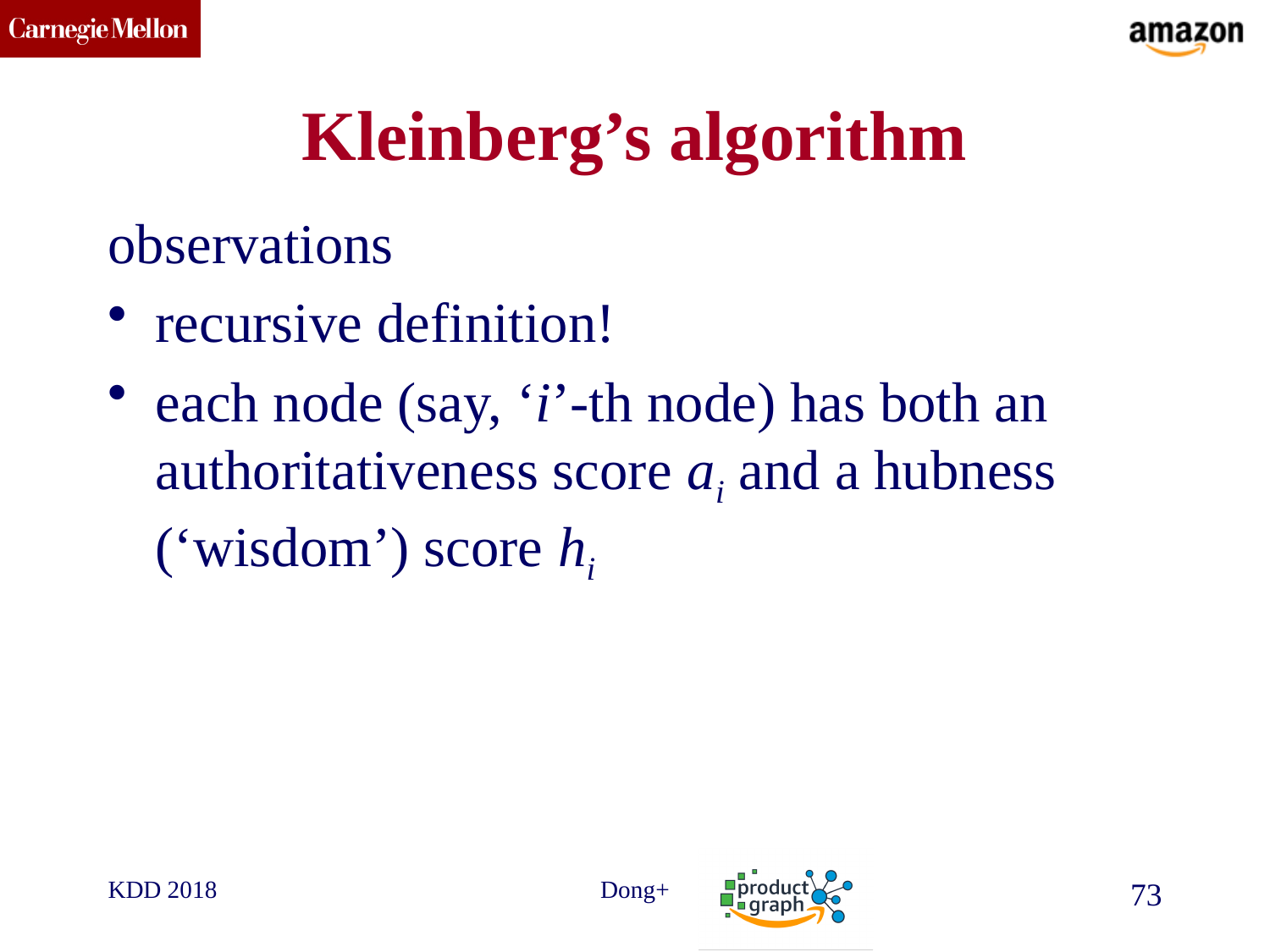

# Kleinberg’s algorithm
observations
recursive definition!
each node (say, ‘i’-th node) has both an authoritativeness score ai and a hubness (‘wisdom’) score hi
KDD 2018
Dong+
73